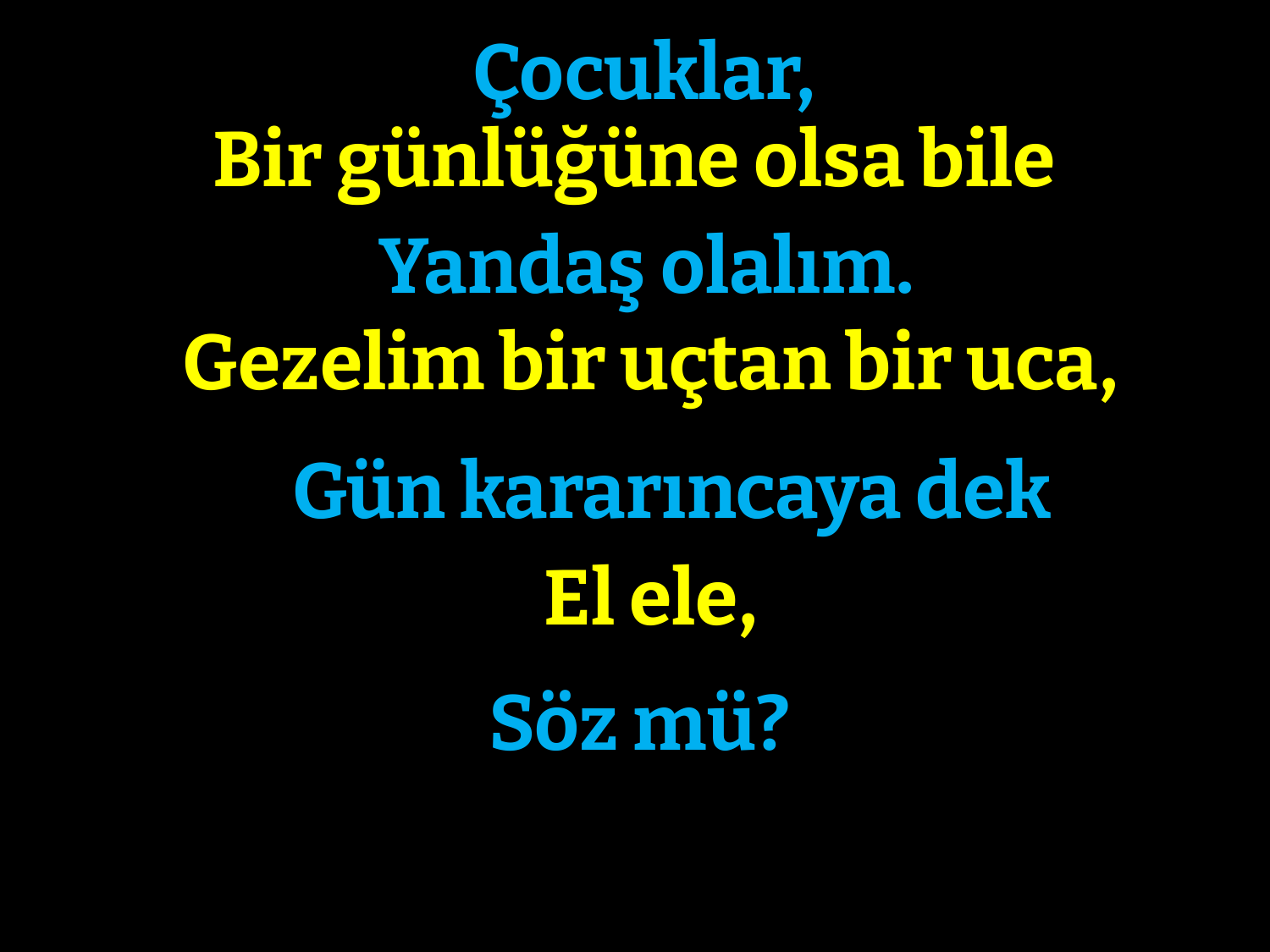

Çocuklar,
Bir günlüğüne olsa bile
Yandaş olalım.
#
Gezelim bir uçtan bir uca,
Gün kararıncaya dek
El ele,
Söz mü?